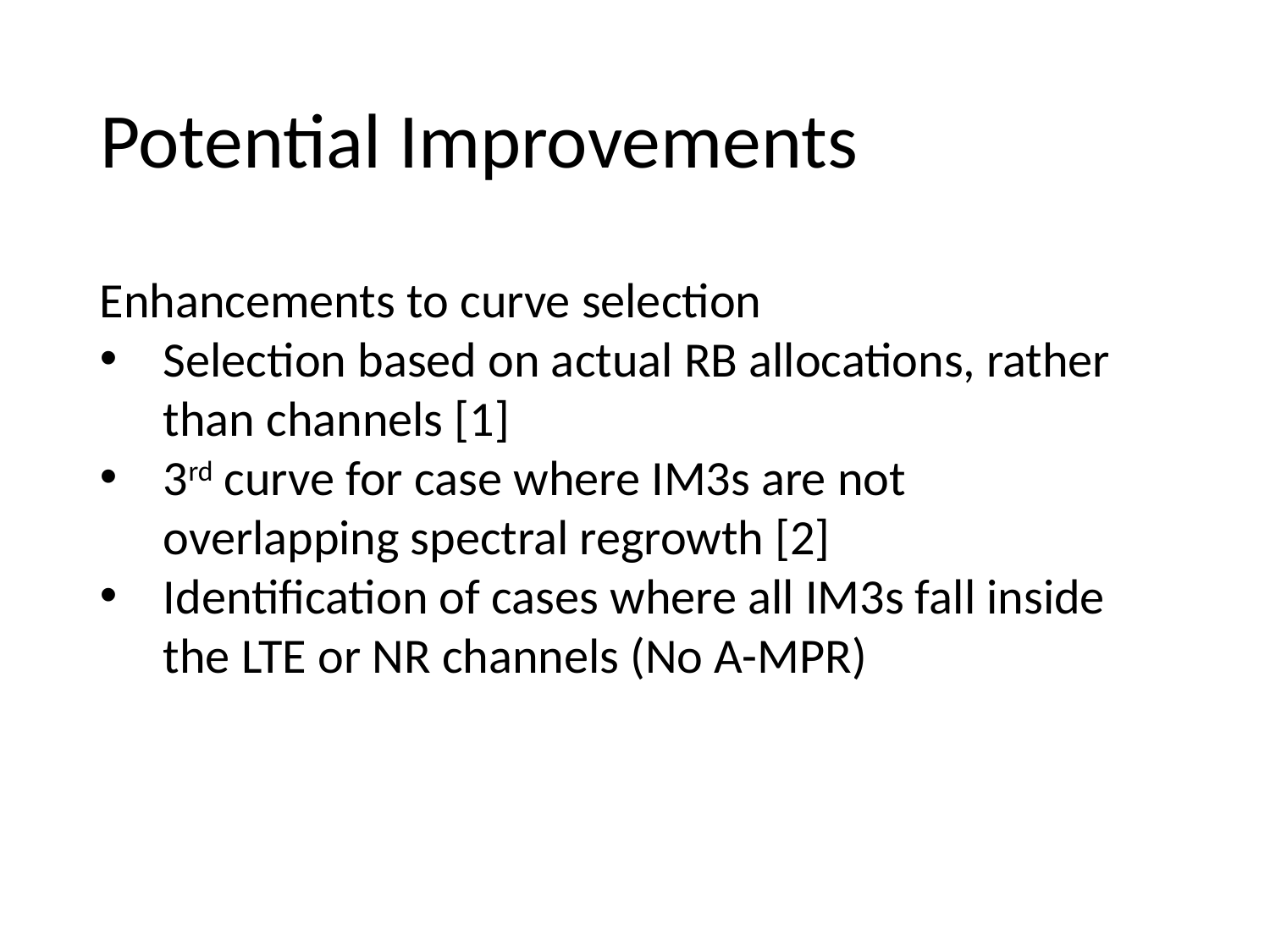

# Potential Improvements
Enhancements to curve selection
Selection based on actual RB allocations, rather than channels [1]
3rd curve for case where IM3s are not overlapping spectral regrowth [2]
Identification of cases where all IM3s fall inside the LTE or NR channels (No A-MPR)